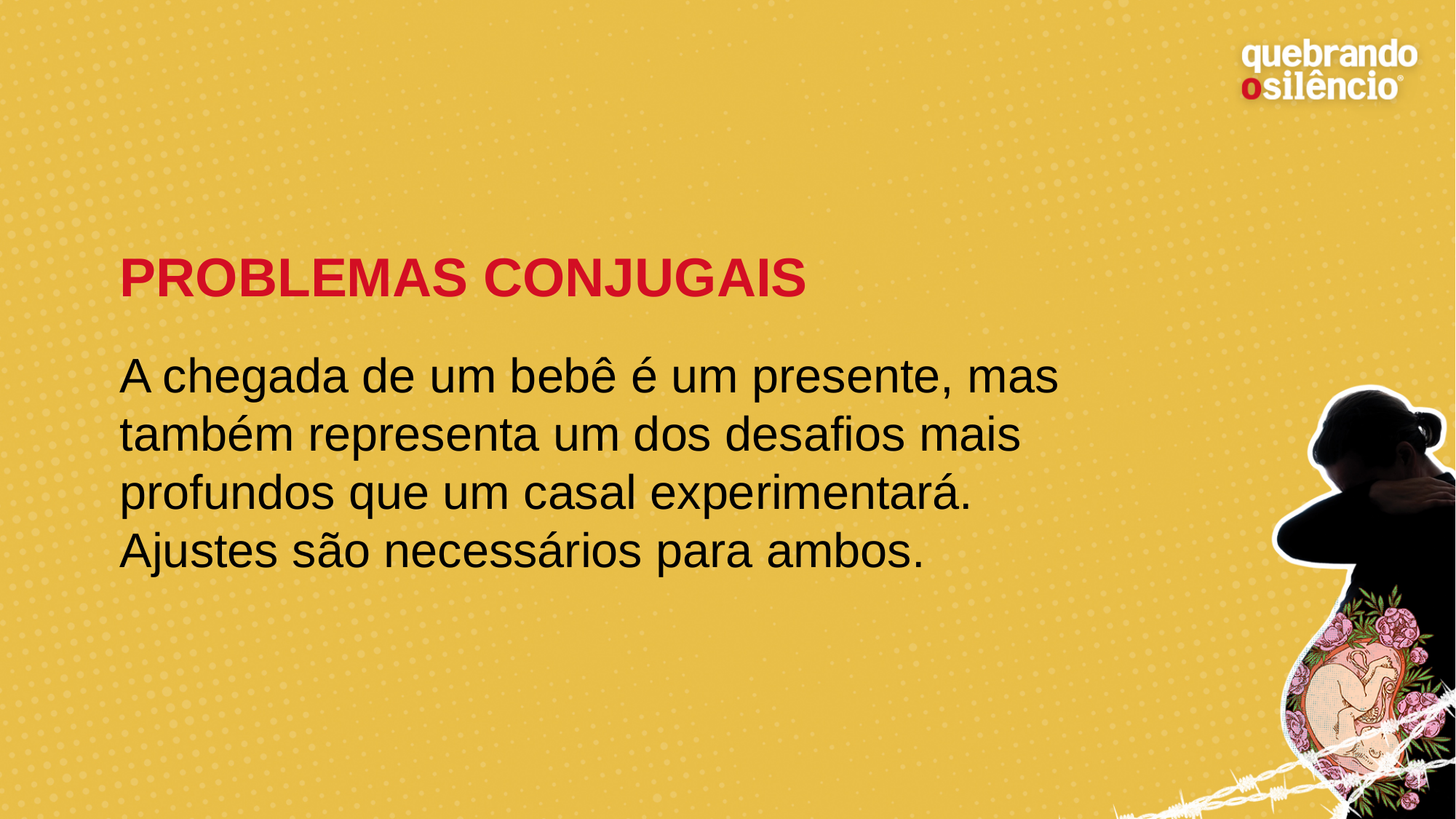

PROBLEMAS CONJUGAIS
A chegada de um bebê é um presente, mas também representa um dos desafios mais profundos que um casal experimentará. Ajustes são necessários para ambos.